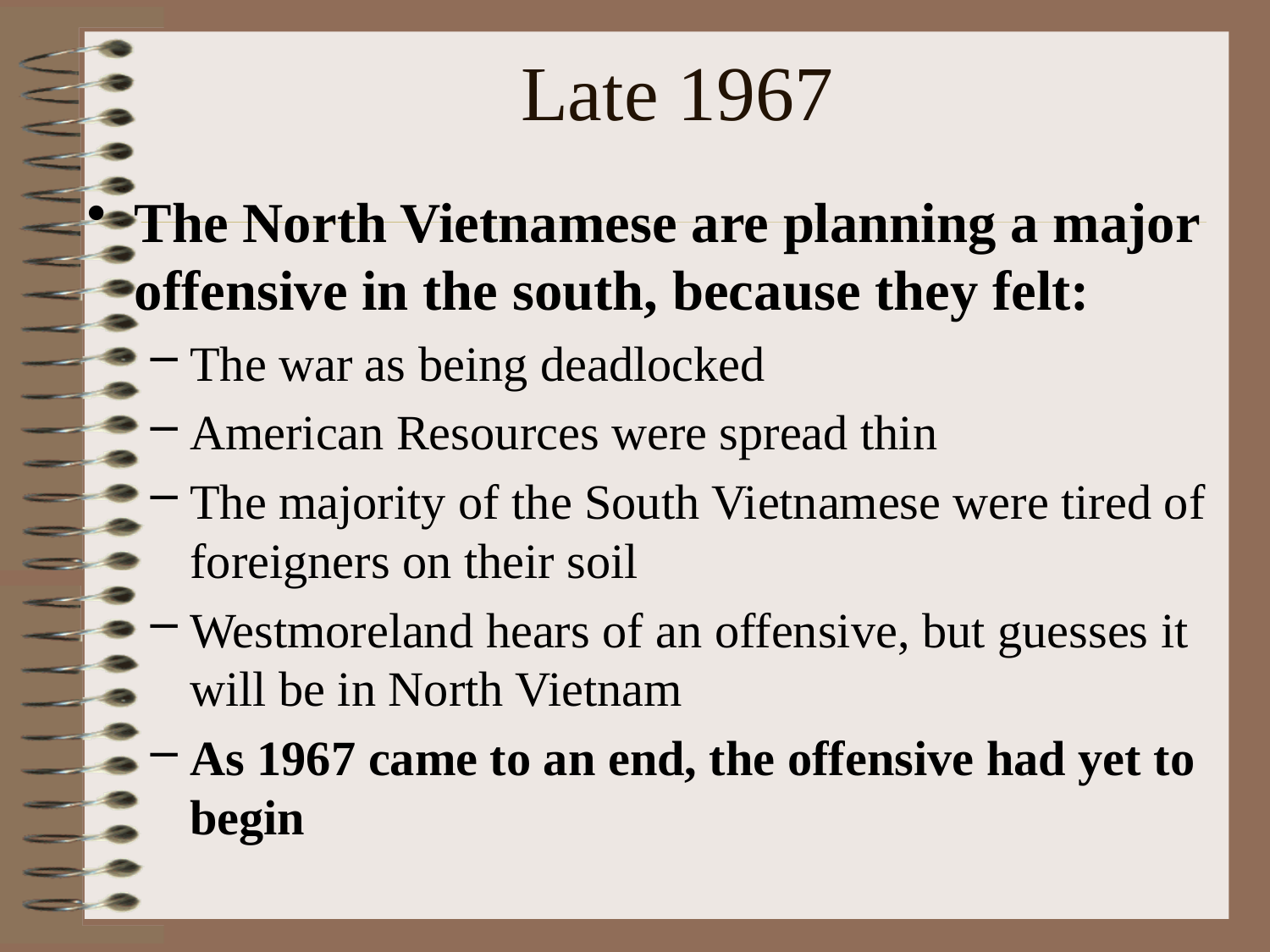

# Late 1967
The North Vietnamese are planning a major offensive in the south, because they felt:
The war as being deadlocked
American Resources were spread thin
The majority of the South Vietnamese were tired of foreigners on their soil
Westmoreland hears of an offensive, but guesses it will be in North Vietnam
As 1967 came to an end, the offensive had yet to begin